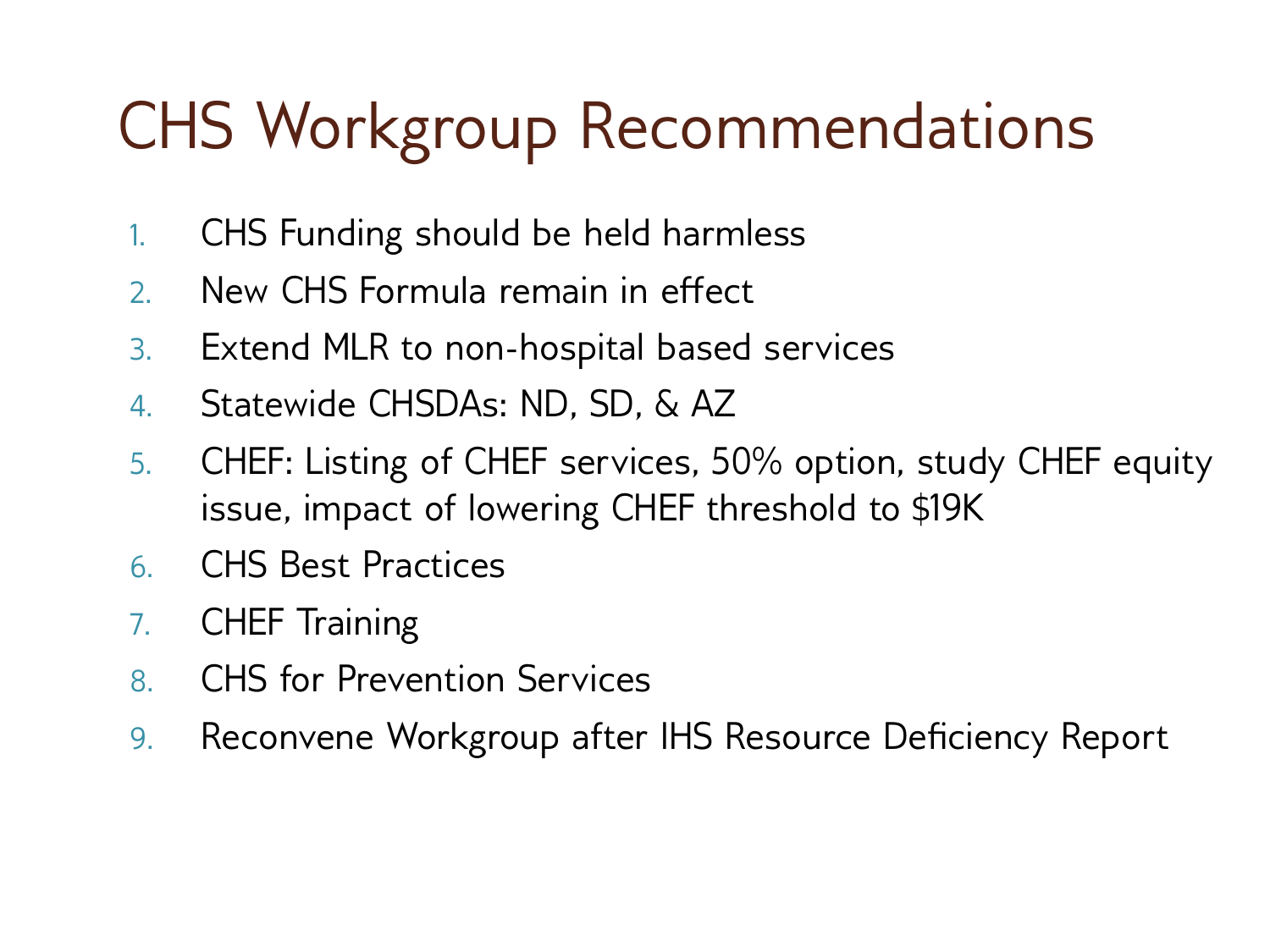

# CHS Workgroup Recommendations
CHS Funding should be held harmless
New CHS Formula remain in effect
Extend MLR to non-hospital based services
Statewide CHSDAs: ND, SD, & AZ
CHEF: Listing of CHEF services, 50% option, study CHEF equity issue, impact of lowering CHEF threshold to $19K
CHS Best Practices
CHEF Training
CHS for Prevention Services
Reconvene Workgroup after IHS Resource Deficiency Report